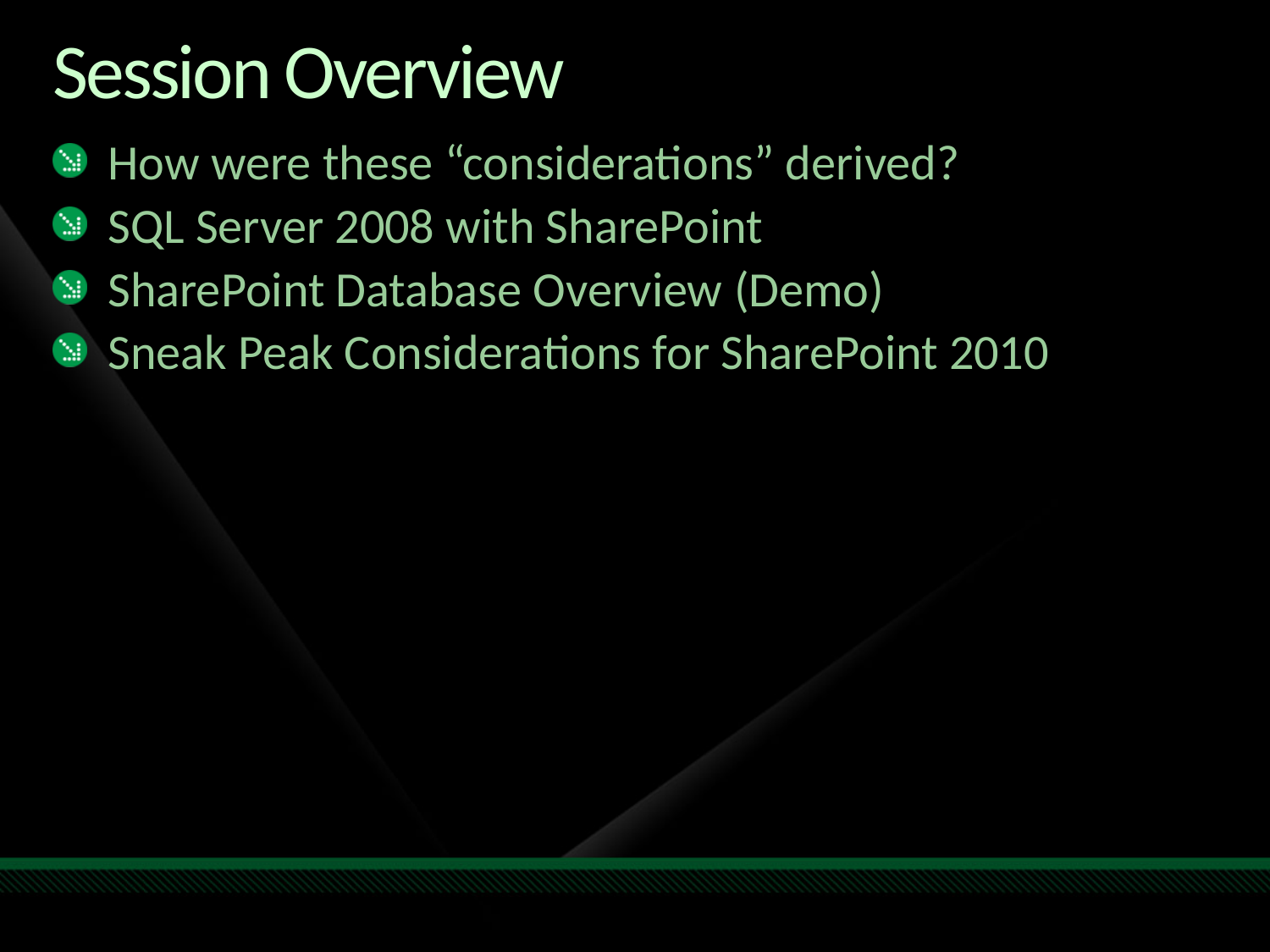

# Session Overview
How were these “considerations” derived?
SQL Server 2008 with SharePoint
SharePoint Database Overview (Demo)
Sneak Peak Considerations for SharePoint 2010